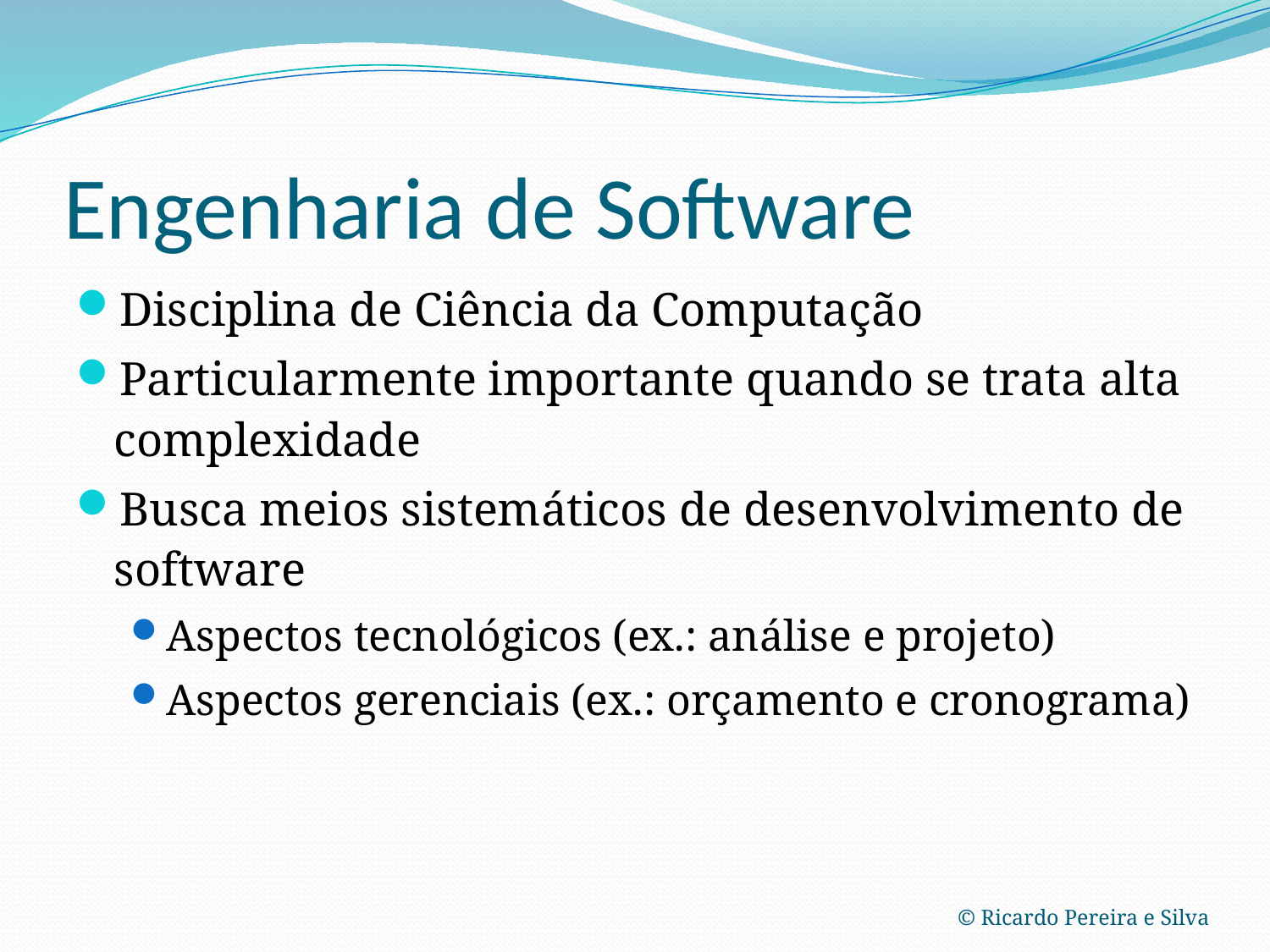

# Engenharia de Software
Disciplina de Ciência da Computação
Particularmente importante quando se trata alta complexidade
Busca meios sistemáticos de desenvolvimento de software
Aspectos tecnológicos (ex.: análise e projeto)
Aspectos gerenciais (ex.: orçamento e cronograma)
© Ricardo Pereira e Silva